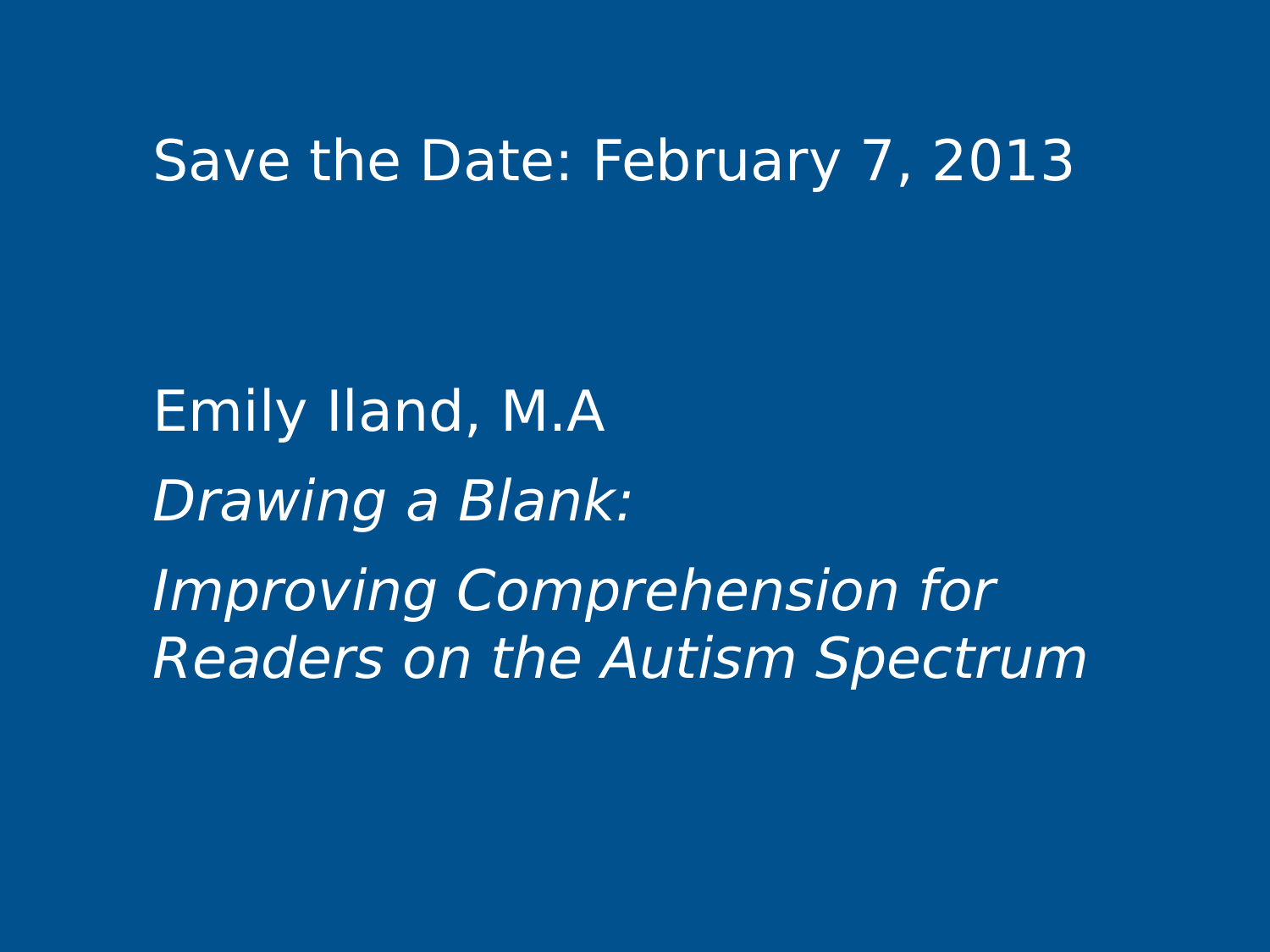

# Save the Date: February 7, 2013
Emily Iland, M.A
Drawing a Blank:
Improving Comprehension for Readers on the Autism Spectrum